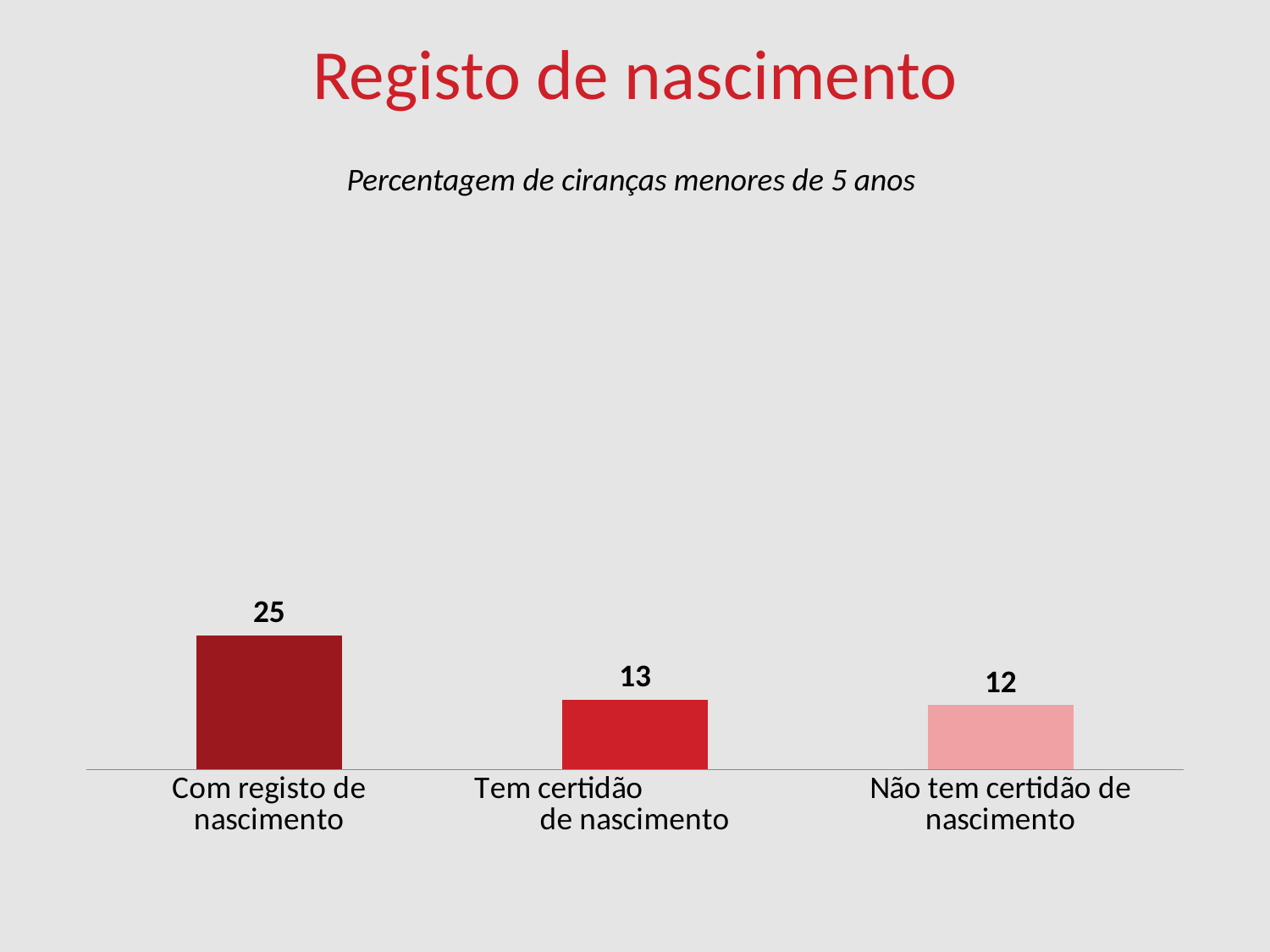

# Registo de nascimento
Percentagem de ciranças menores de 5 anos

### Chart

| Category | Series 1 |
|---|---|
| Com registo de nascimento | 25.0 |
| Tem certidão                        de nascimento | 13.0 |
| Não tem certidão de nascimento | 12.0 |